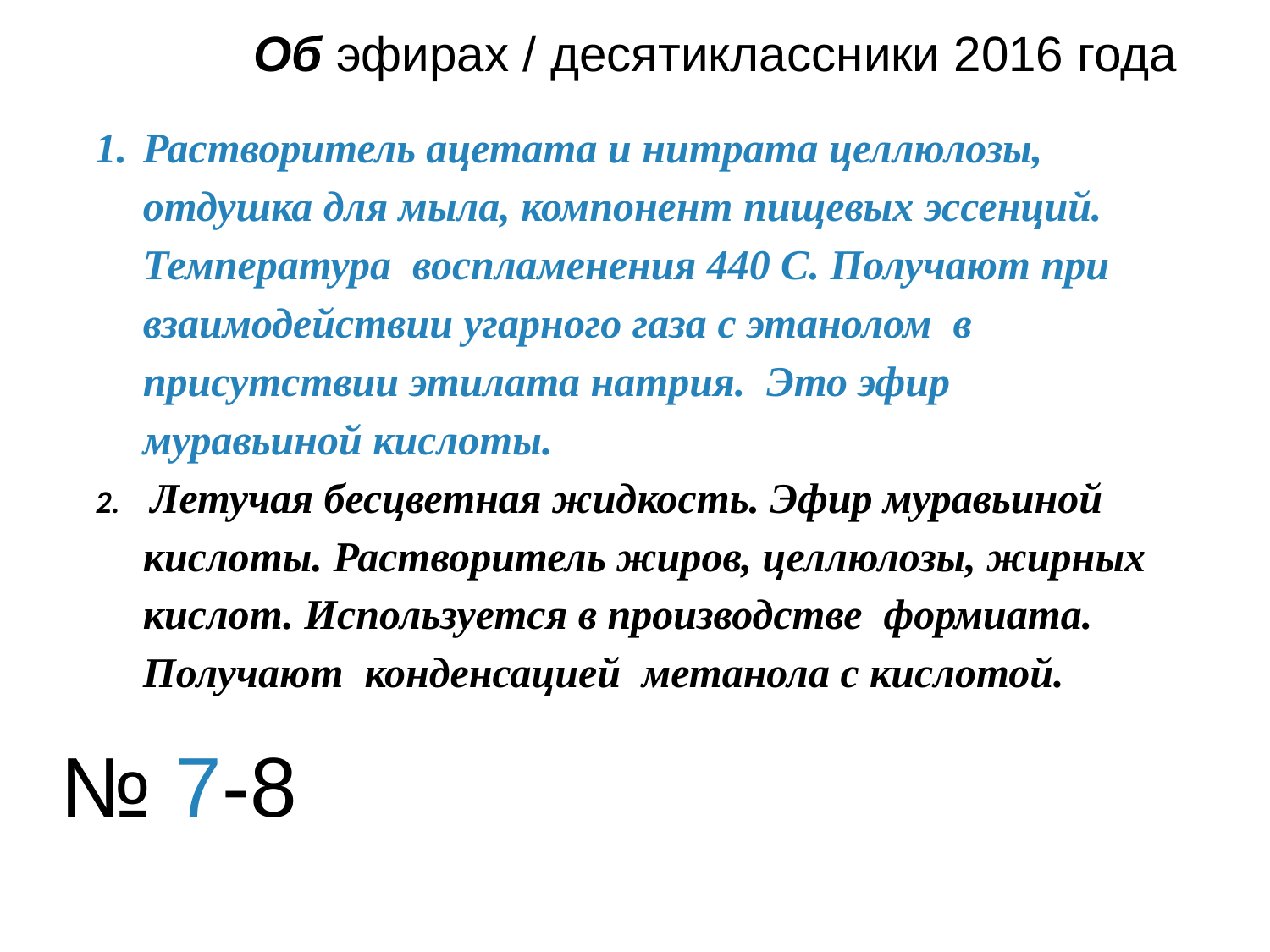

Об эфирах / десятиклассники 2016 года
Растворитель ацетата и нитрата целлюлозы, отдушка для мыла, компонент пищевых эссенций.  Температура  воспламенения 440 С. Получают при взаимодействии угарного газа с этанолом  в присутствии этилата натрия.  Это эфир муравьиной кислоты.
 Летучая бесцветная жидкость. Эфир муравьиной кислоты. Растворитель жиров, целлюлозы, жирных кислот. Используется в производстве  формиата. Получают  конденсацией  метанола с кислотой.
№ 7-8